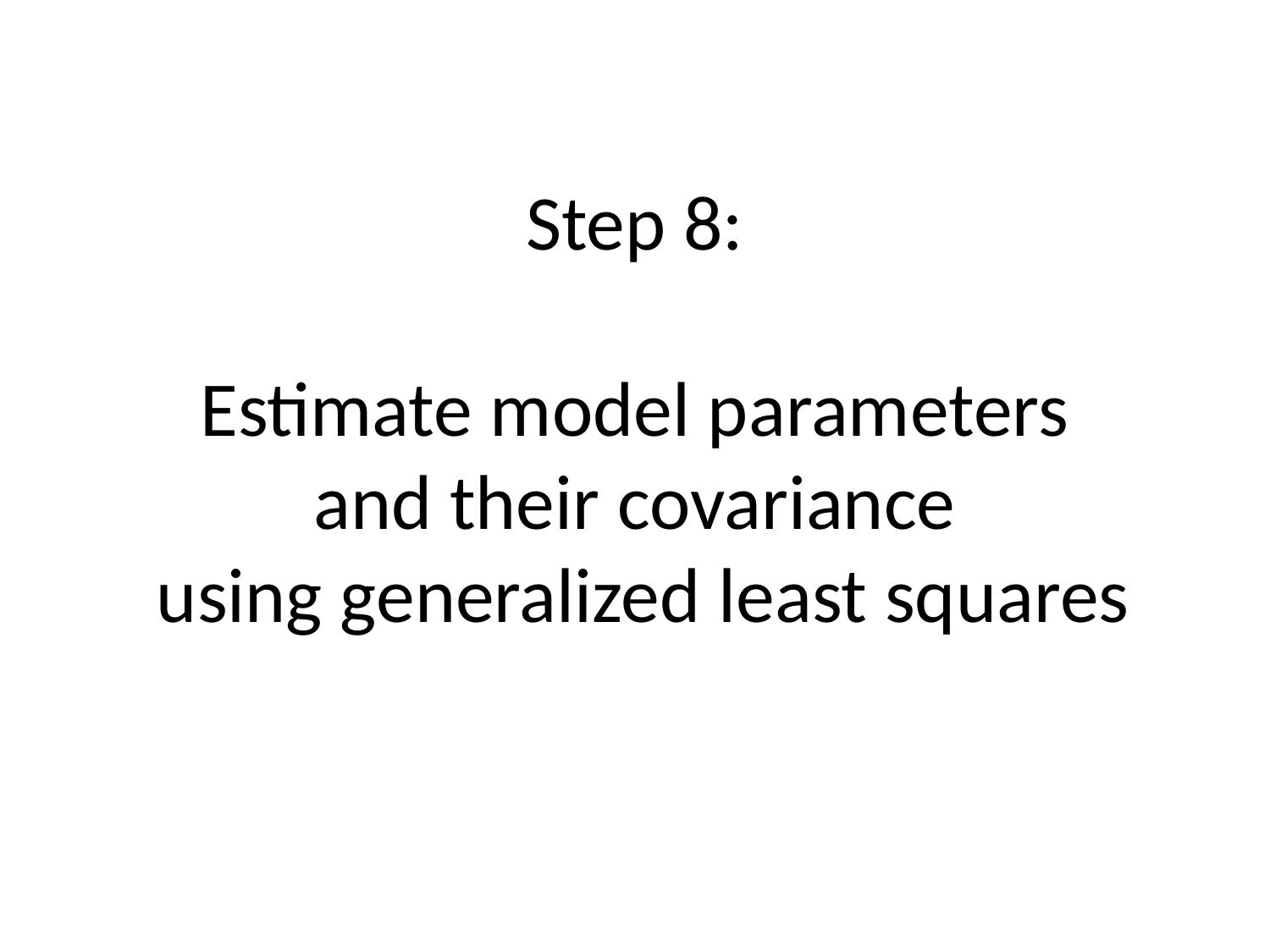

# Step 8: Estimate model parameters and their covariance using generalized least squares